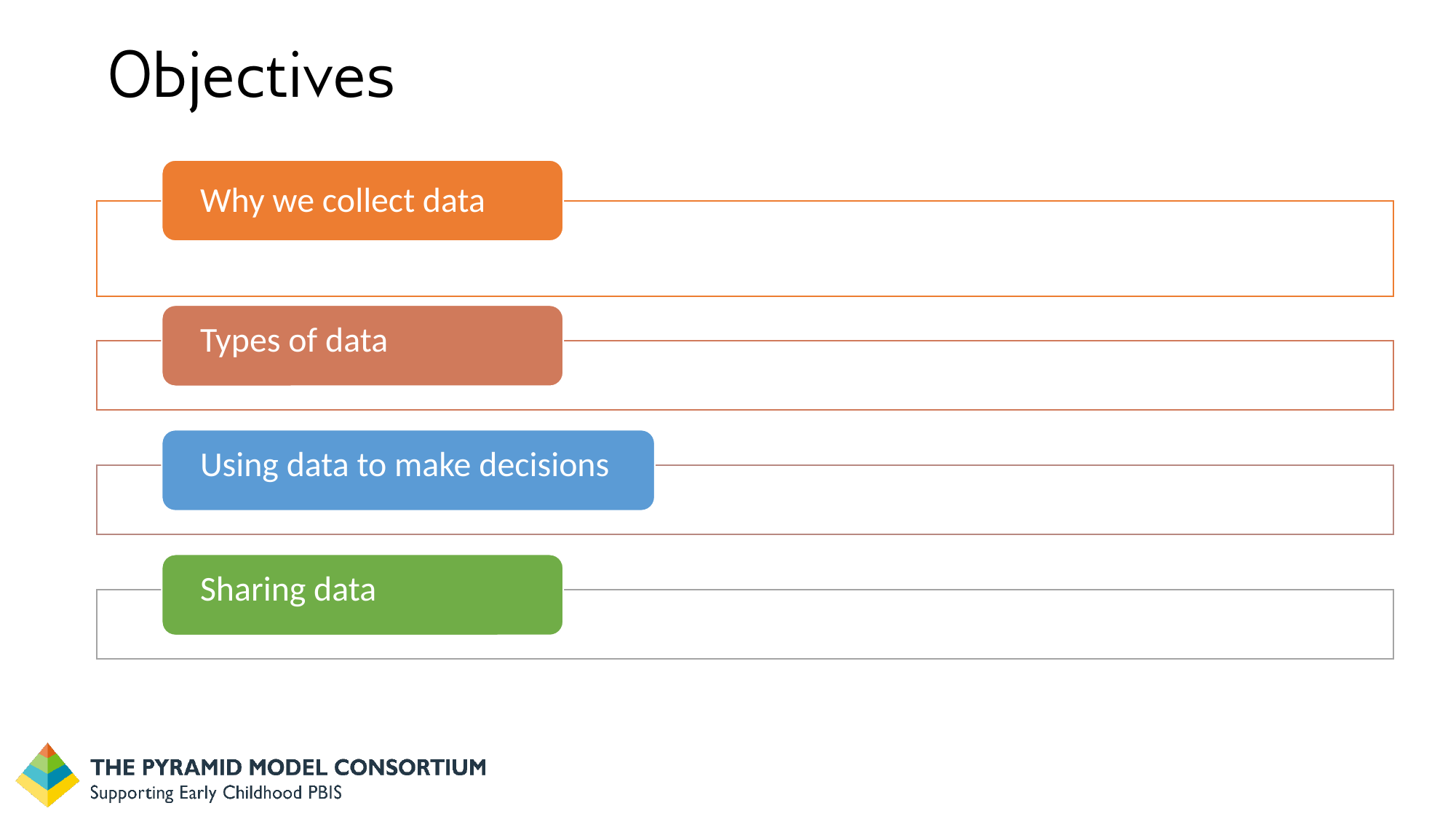

# Objectives

Why we collect data

Types of data

Using data to make decisions

Sharing data